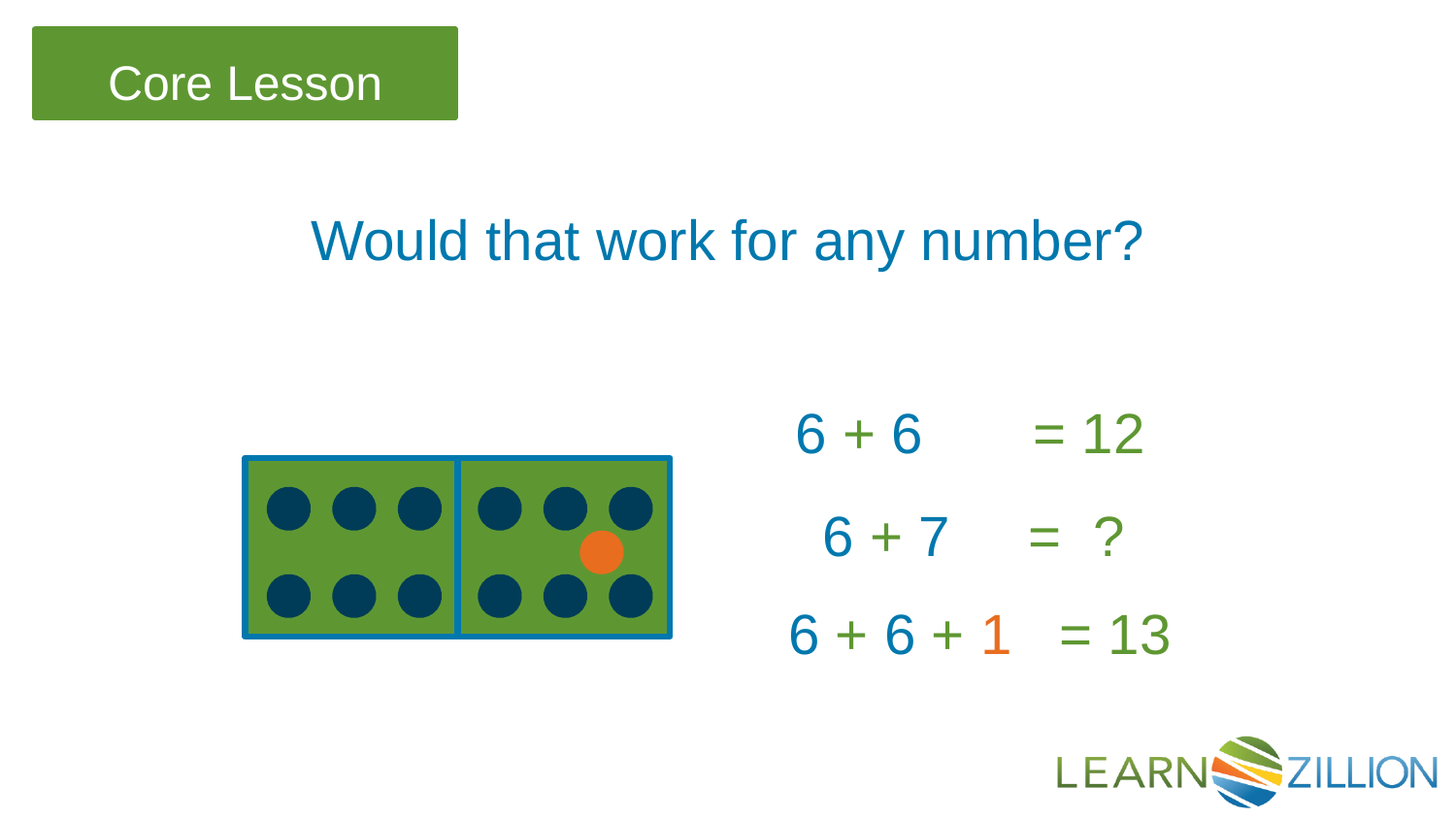

Would that work for any number?
6 + 6       = 12

6 + 7     =  ?

6 + 6 + 1   = 13